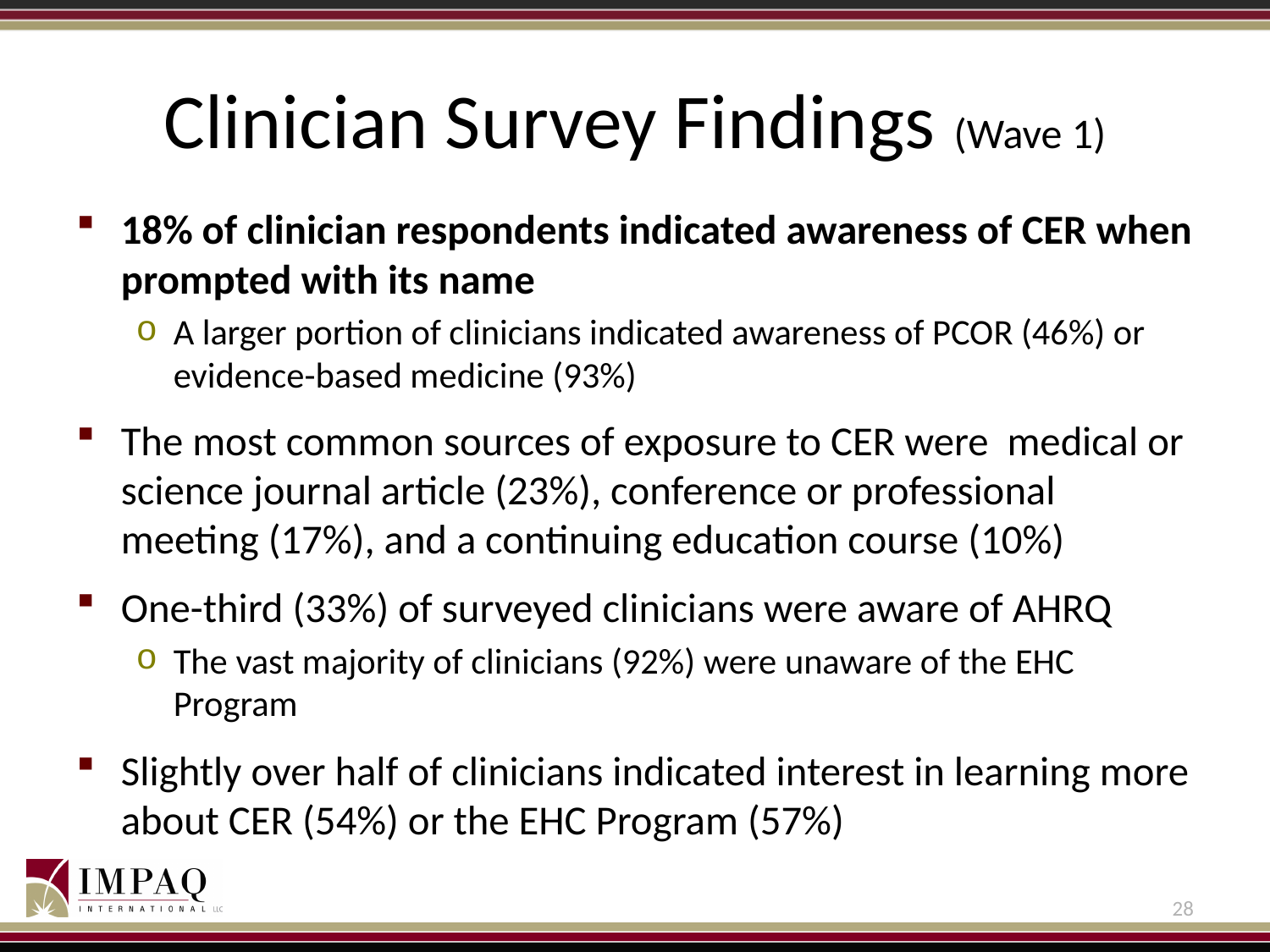

# Clinician Survey Findings (Wave 1)
18% of clinician respondents indicated awareness of CER when prompted with its name
A larger portion of clinicians indicated awareness of PCOR (46%) or evidence-based medicine (93%)

The most common sources of exposure to CER were  medical or science journal article (23%), conference or professional meeting (17%), and a continuing education course (10%)

One-third (33%) of surveyed clinicians were aware of AHRQ
The vast majority of clinicians (92%) were unaware of the EHC Program

Slightly over half of clinicians indicated interest in learning more about CER (54%) or the EHC Program (57%)

28